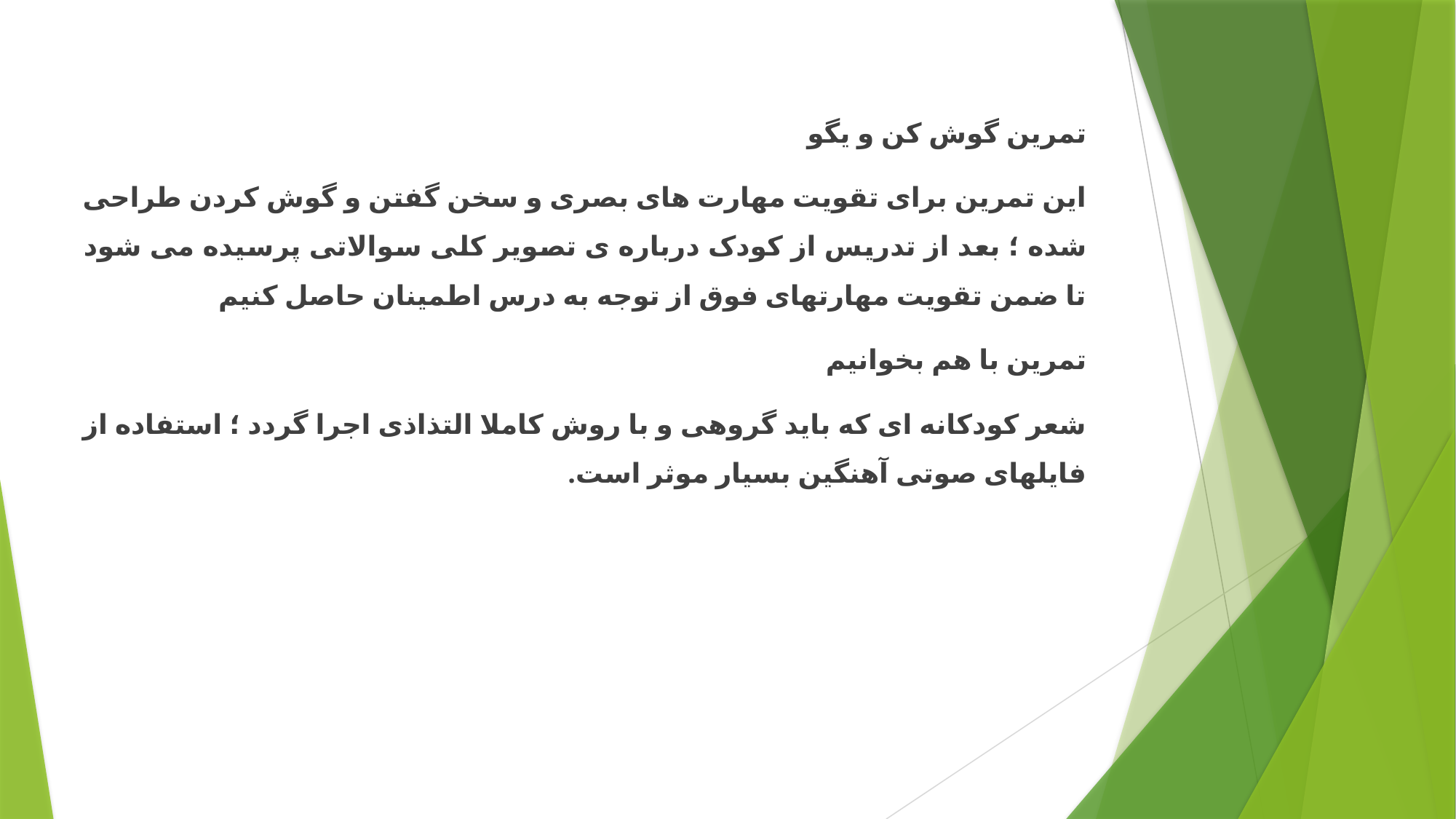

تمرین گوش کن و یگو
این تمرین برای تقویت مهارت های بصری و سخن گفتن و گوش کردن طراحی شده ؛ بعد از تدریس از کودک درباره ی تصویر کلی سوالاتی پرسیده می شود تا ضمن تقویت مهارتهای فوق از توجه به درس اطمینان حاصل کنیم
تمرین با هم بخوانیم
شعر کودکانه ای که باید گروهی و با روش کاملا التذاذی اجرا گردد ؛ استفاده از فایلهای صوتی آهنگین بسیار موثر است.